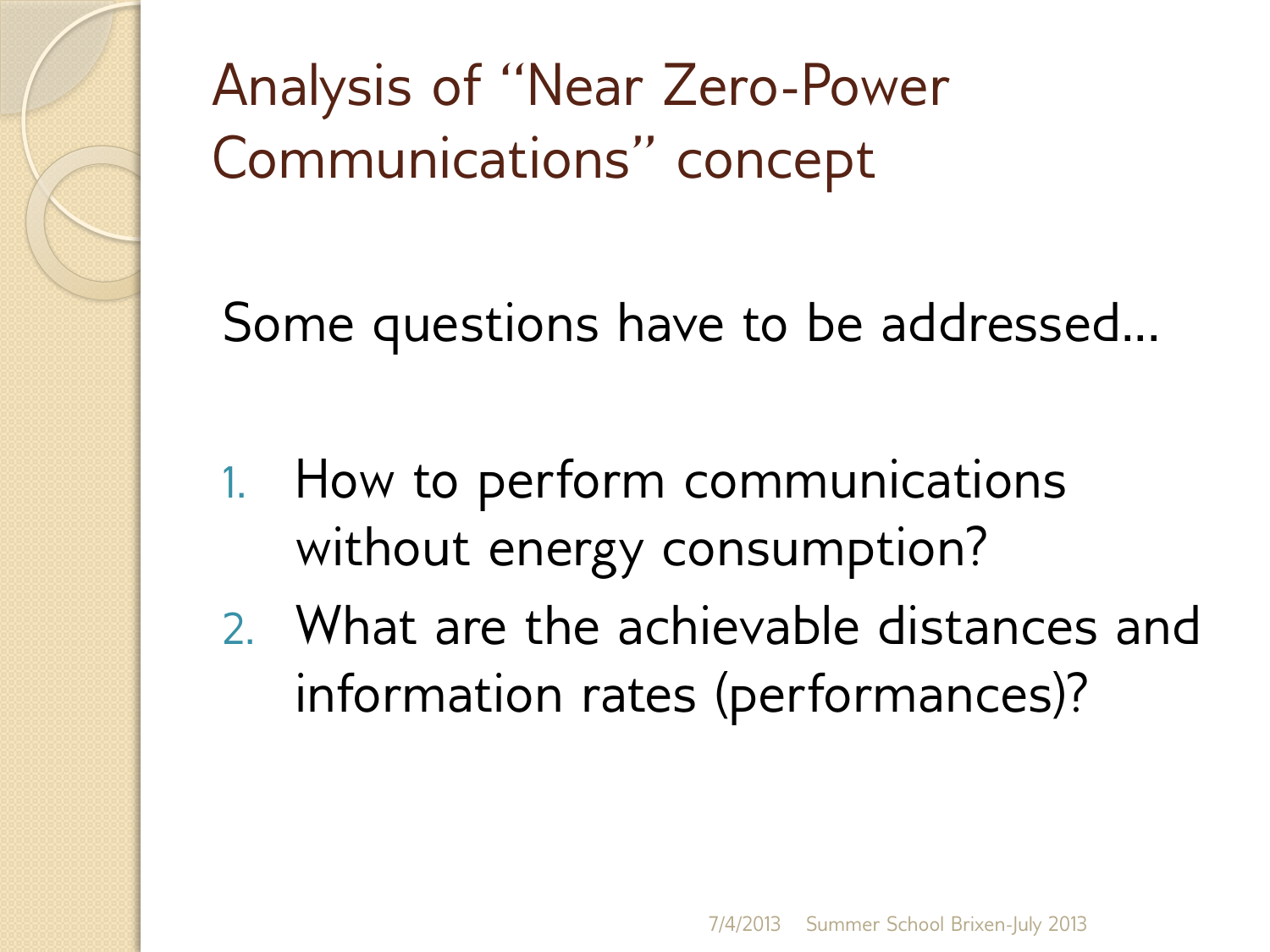

# Analysis of ‘‘Near Zero-Power Communications’’ concept

Some questions have to be addressed...

How to perform communications without energy consumption?
What are the achievable distances and information rates (performances)?
7/4/2013
Summer School Brixen-July 2013